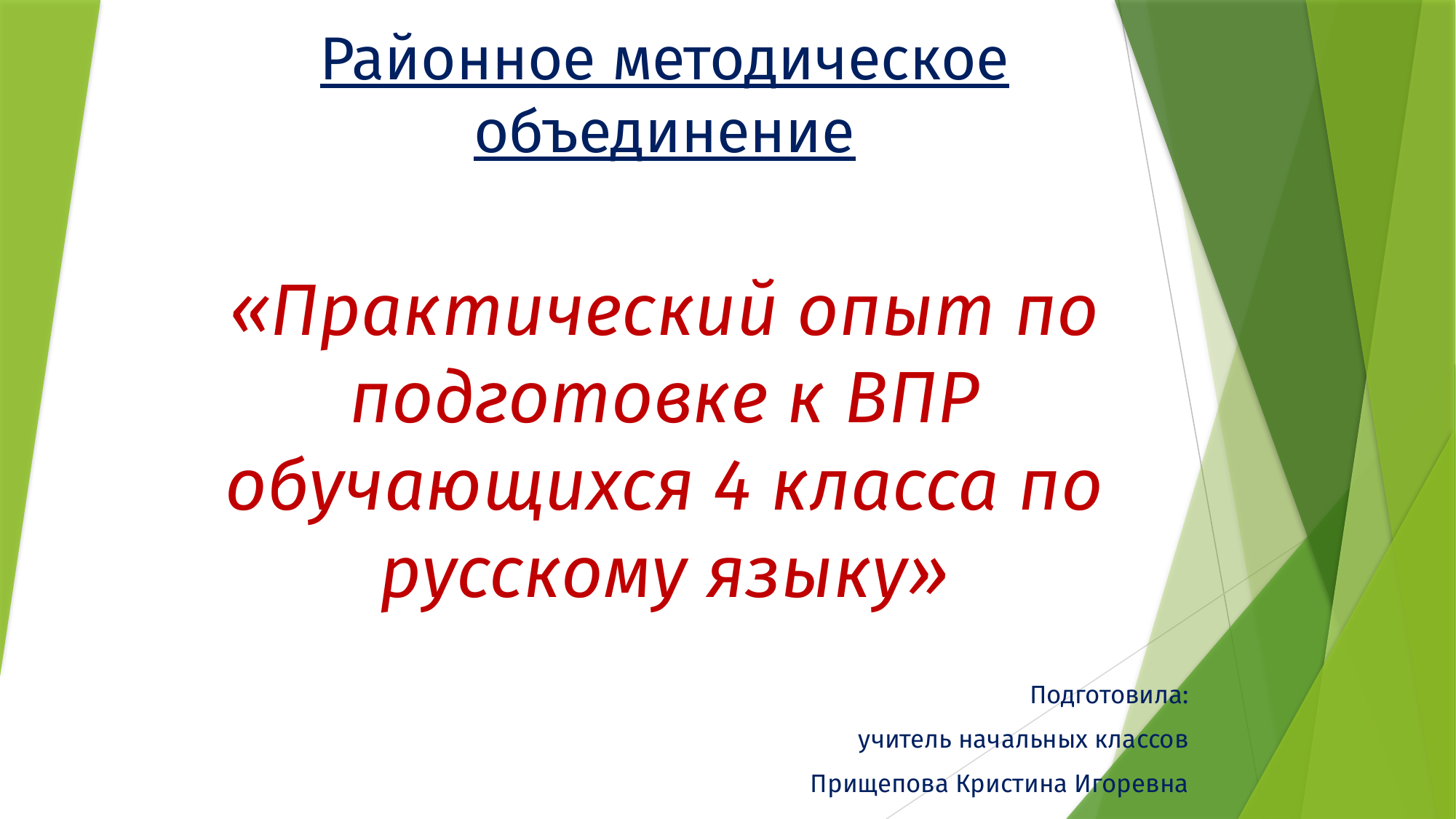

# Районное методическое объединение «Практический опыт по подготовке к ВПР обучающихся 4 класса по русскому языку»
Подготовила:
учитель начальных классов
 Прищепова Кристина Игоревна